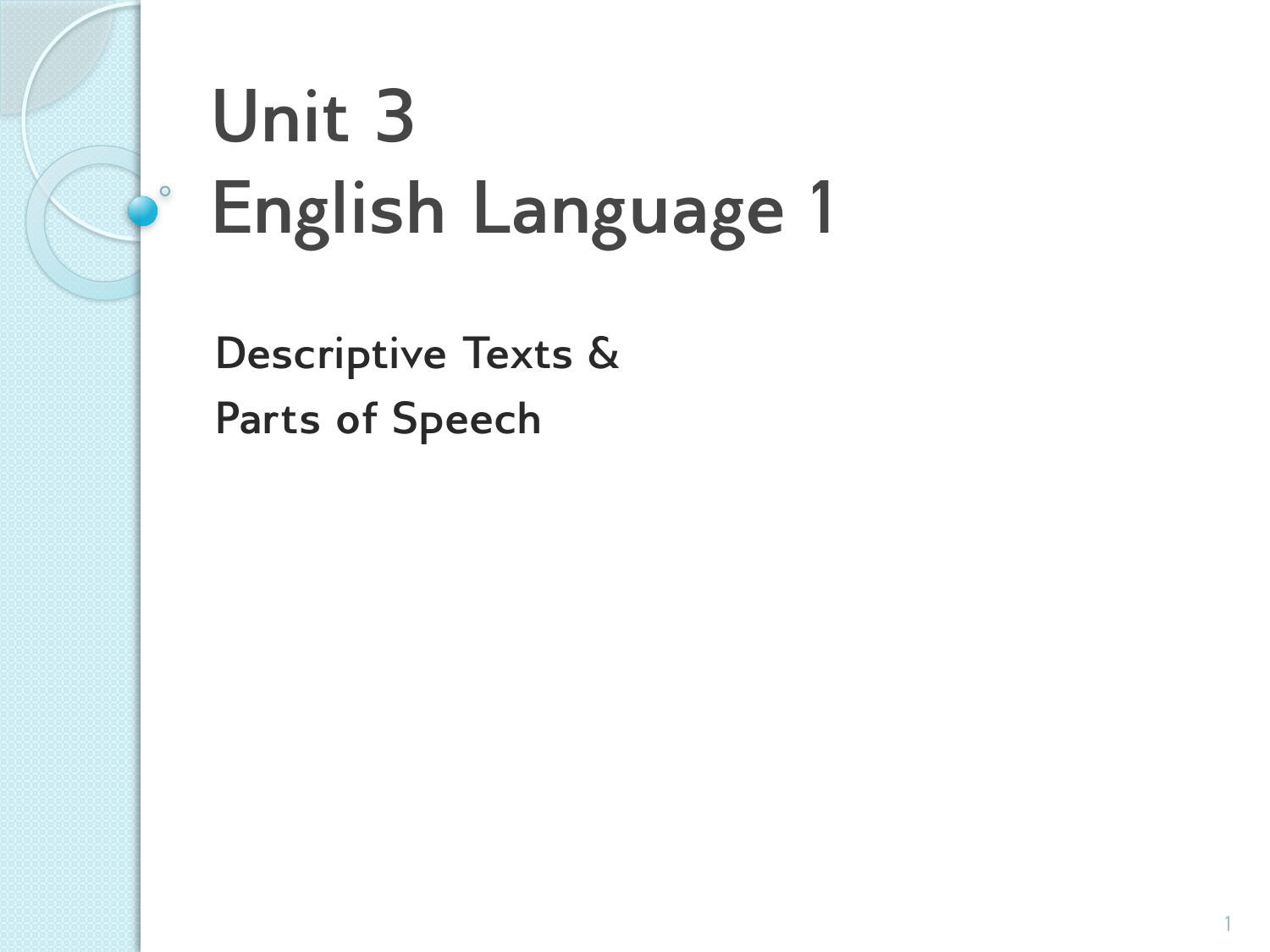

# Unit 3 English Language 1

Descriptive Texts &
Parts of Speech

1